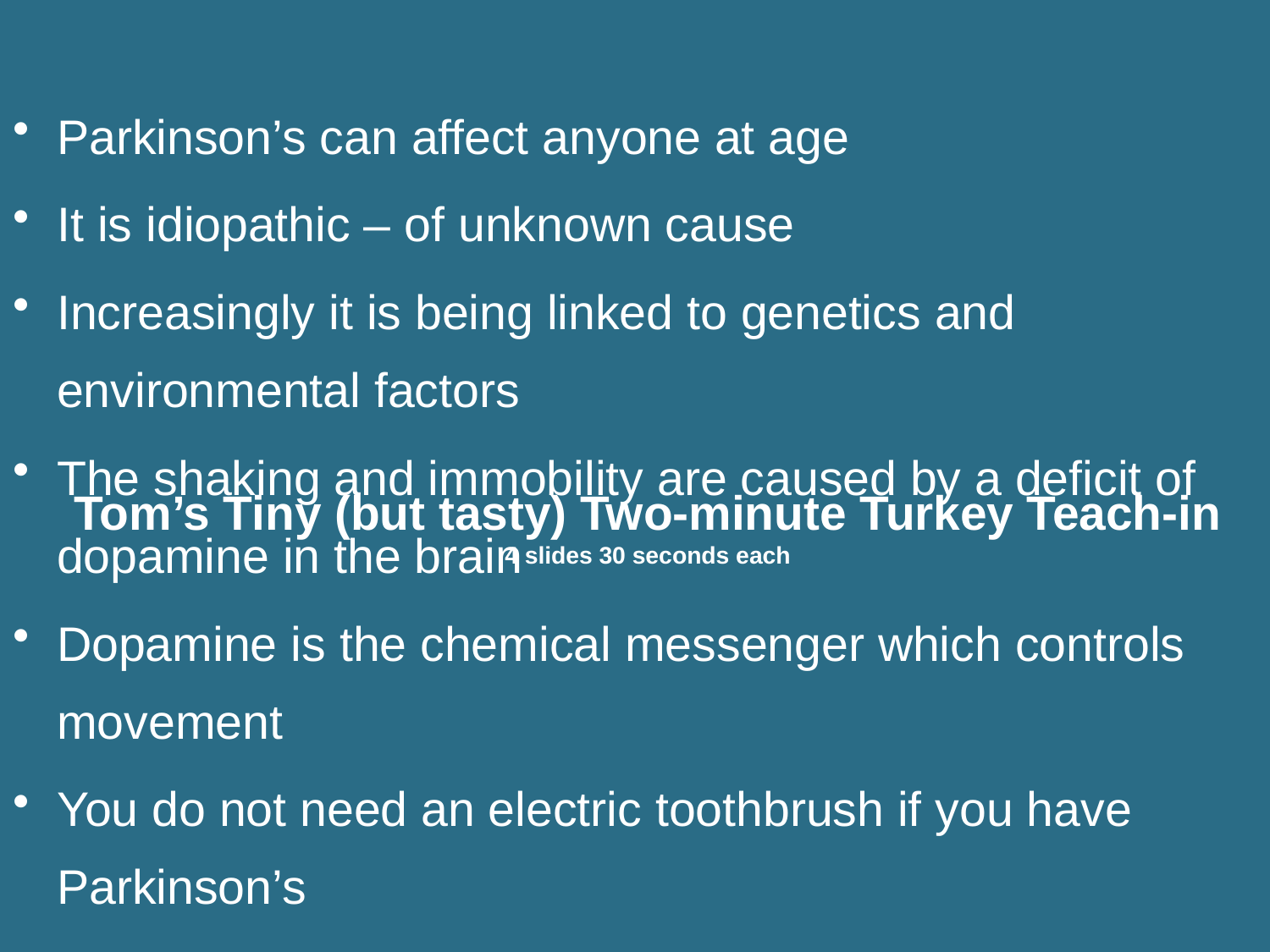

Parkinson’s can affect anyone at age
It is idiopathic – of unknown cause
Increasingly it is being linked to genetics and environmental factors
The shaking and immobility are caused by a deficit of dopamine in the brain
Dopamine is the chemical messenger which controls movement
You do not need an electric toothbrush if you have Parkinson’s
# Tom’s Tiny (but tasty) Two-minute Turkey Teach-in 4 slides 30 seconds each